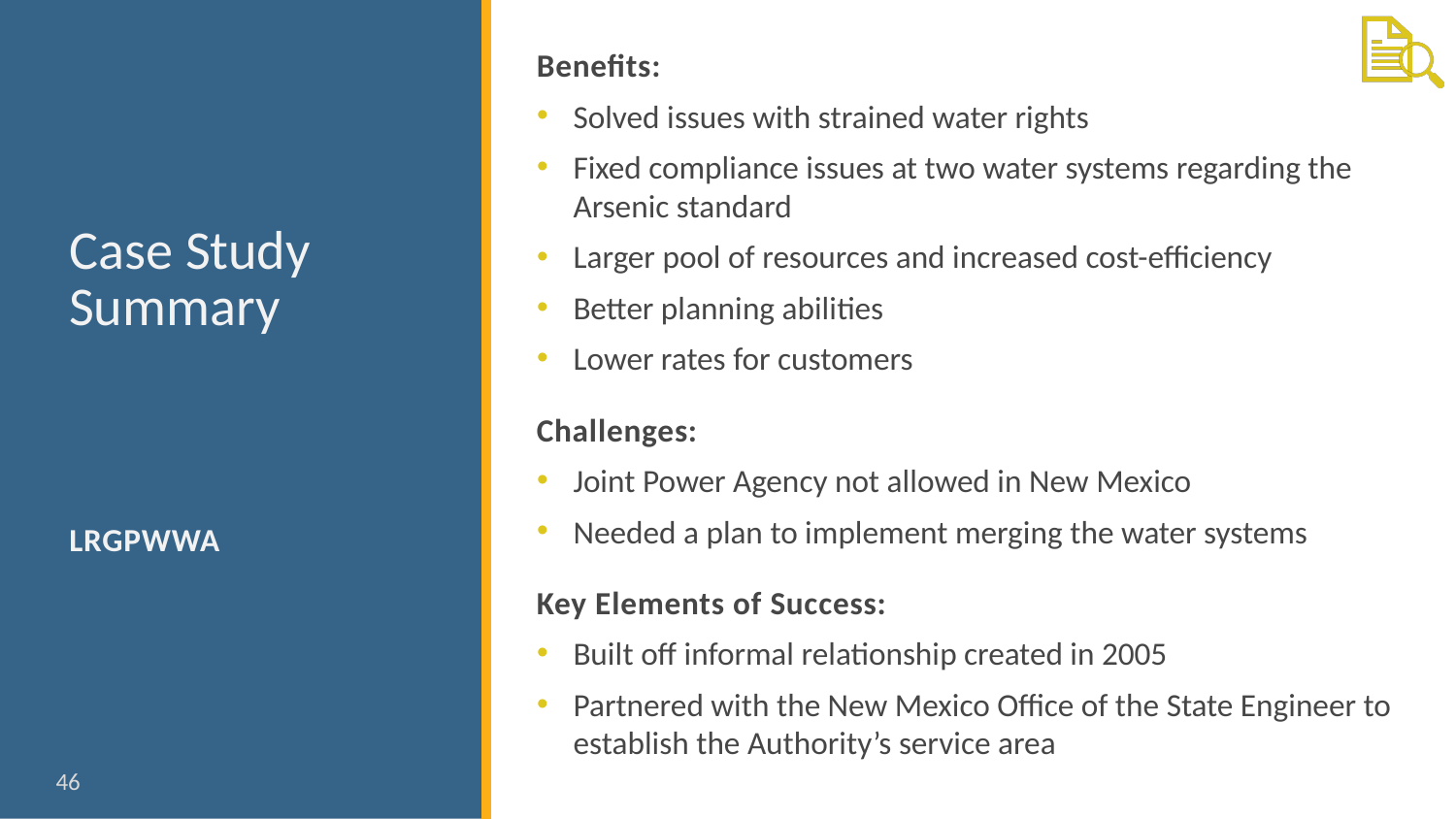

Benefits:
Solved issues with strained water rights
Fixed compliance issues at two water systems regarding the Arsenic standard
Larger pool of resources and increased cost-efficiency
Better planning abilities
Lower rates for customers
Challenges:
Joint Power Agency not allowed in New Mexico
Needed a plan to implement merging the water systems
Key Elements of Success:
Built off informal relationship created in 2005
Partnered with the New Mexico Office of the State Engineer to establish the Authority’s service area
# Case Study Summary
LRGPWWA
46